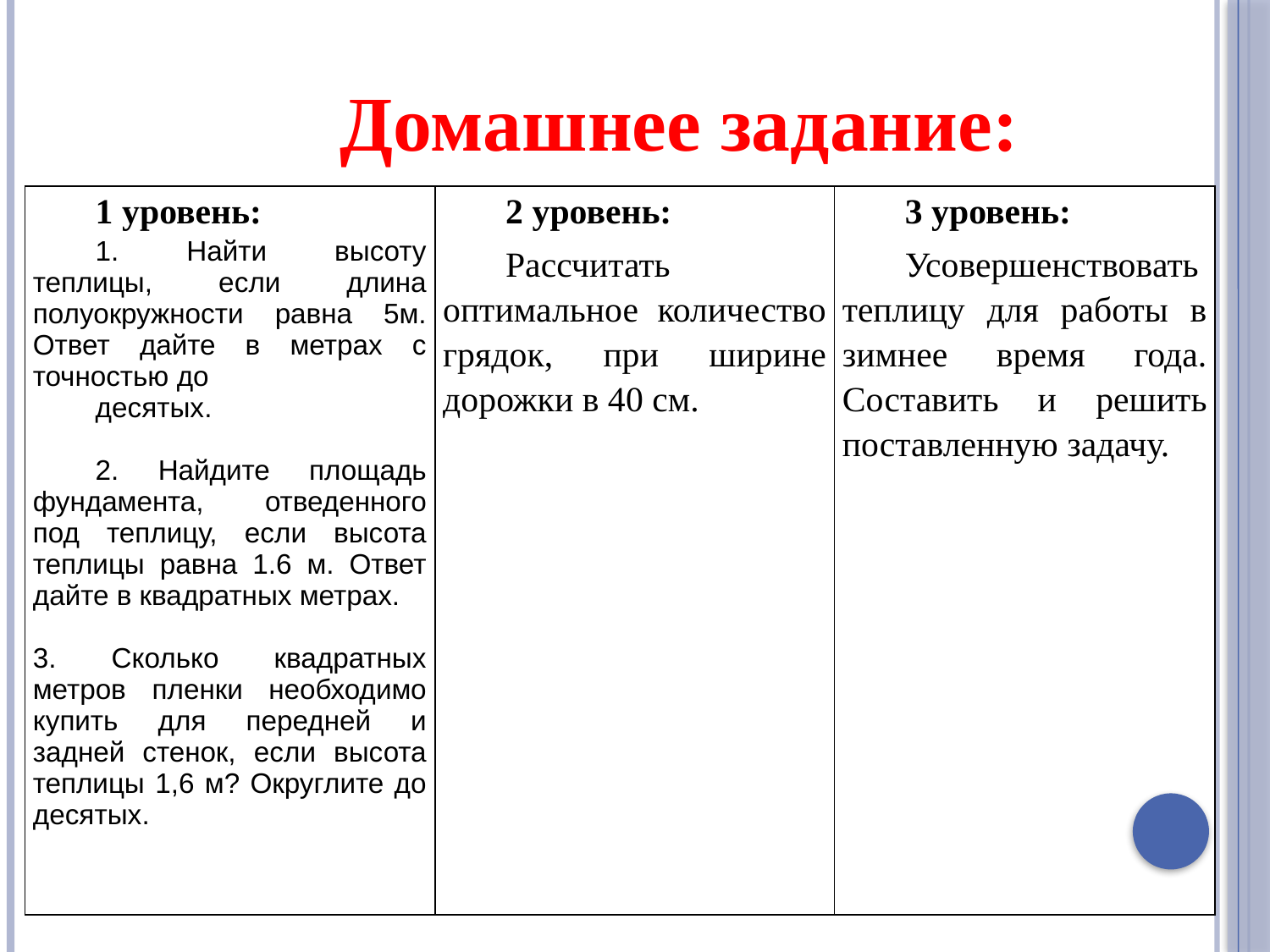

Домашнее задание:

| 1 уровень: 1. Найти высоту теплицы, если длина полуокружности равна 5м. Ответ дайте в метрах с точностью до десятых. 2. Найдите площадь фундамента, отведенного под теплицу, если высота теплицы равна 1.6 м. Ответ дайте в квадратных метрах. 3. Сколько квадратных метров пленки необходимо купить для передней и задней стенок, если высота теплицы 1,6 м? Округлите до десятых. | 2 уровень: Рассчитать оптимальное количество грядок, при ширине дорожки в 40 см. | 3 уровень: Усовершенствовать теплицу для работы в зимнее время года. Составить и решить поставленную задачу. |
| --- | --- | --- |